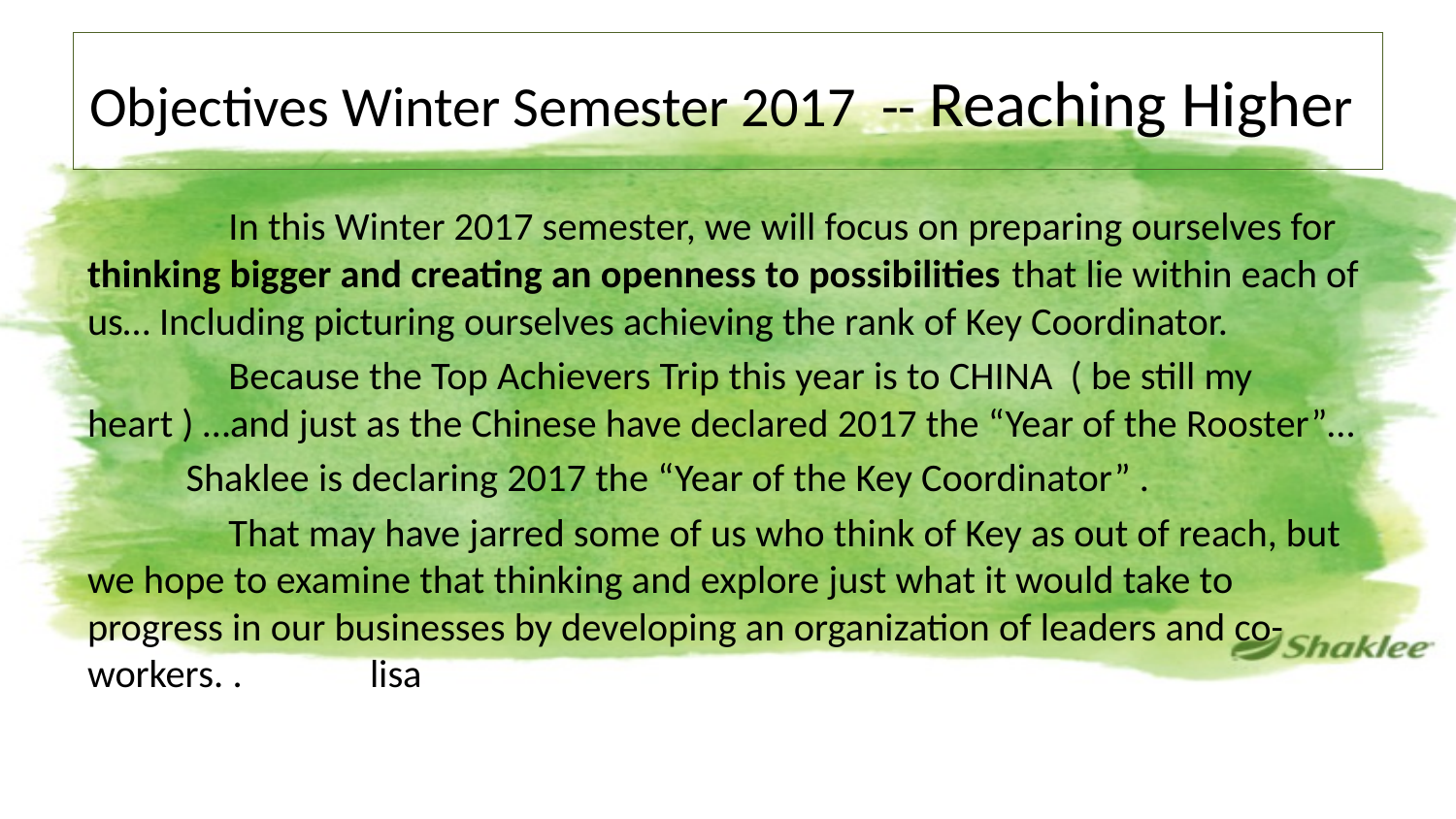

# Objectives Winter Semester 2017  -- Reaching Higher
	In this Winter 2017 semester, we will focus on preparing ourselves for thinking bigger and creating an openness to possibilities that lie within each of us… Including picturing ourselves achieving the rank of Key Coordinator.
	Because the Top Achievers Trip this year is to CHINA  ( be still my heart ) …and just as the Chinese have declared 2017 the “Year of the Rooster”…
           Shaklee is declaring 2017 the “Year of the Key Coordinator” .
	That may have jarred some of us who think of Key as out of reach, but we hope to examine that thinking and explore just what it would take to progress in our businesses by developing an organization of leaders and co-workers. .					lisa